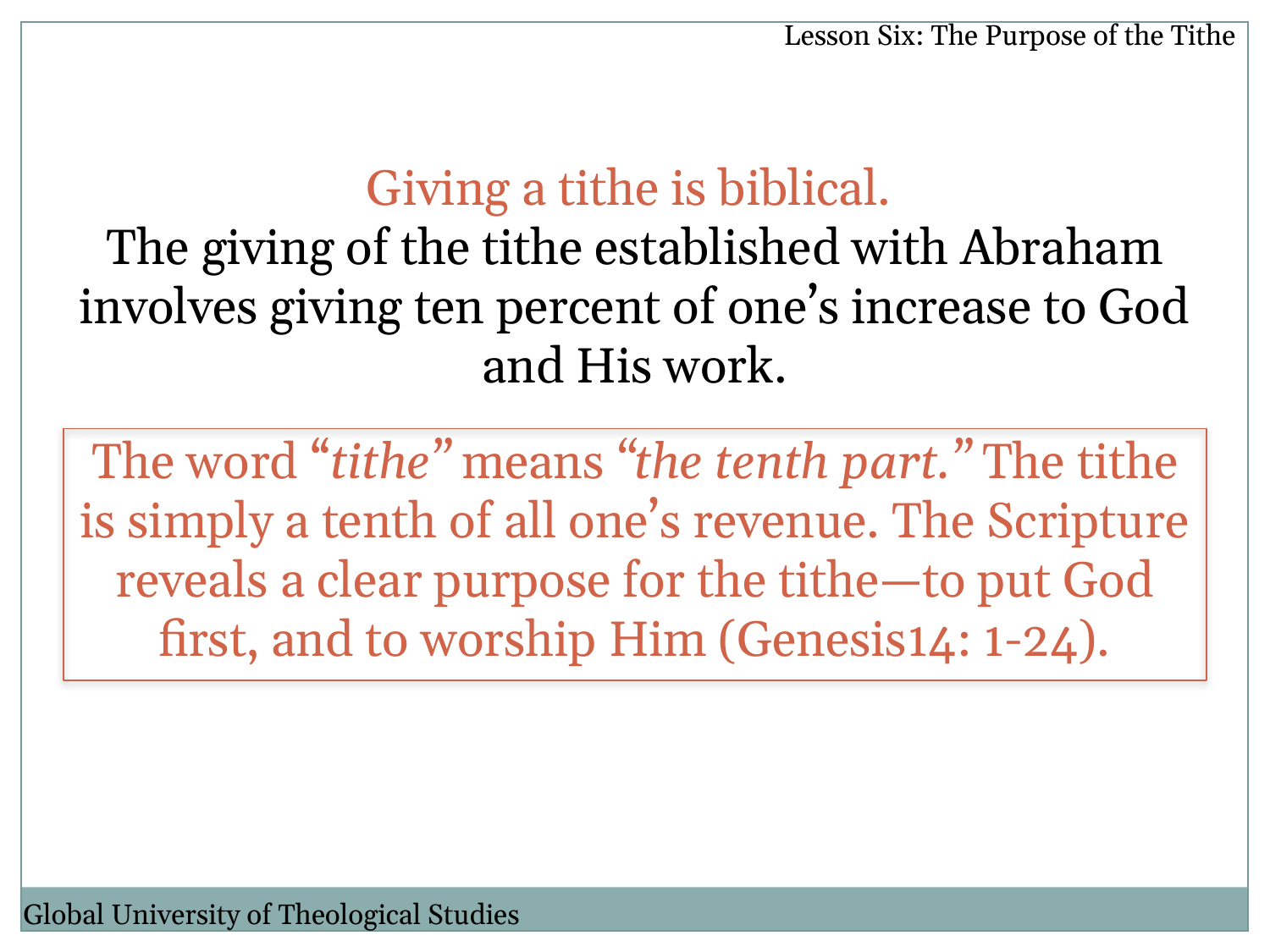

Lesson Six: The Purpose of the Tithe
Giving a tithe is biblical.
The giving of the tithe established with Abraham involves giving ten percent of one’s increase to God and His work.
The word “tithe” means “the tenth part.” The tithe is simply a tenth of all one’s revenue. The Scripture reveals a clear purpose for the tithe—to put God first, and to worship Him (Genesis14: 1-24).

Global University of Theological Studies